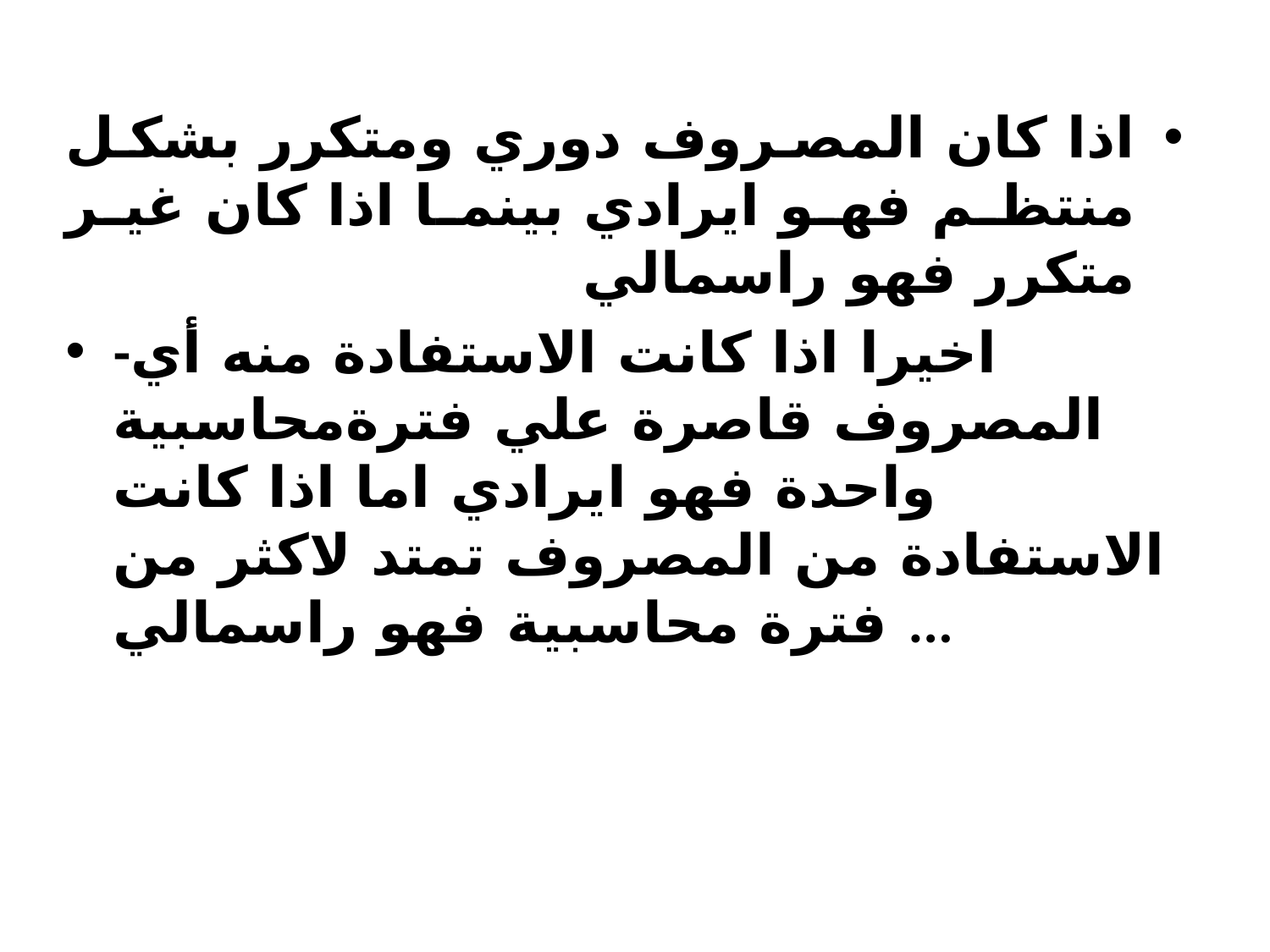

اذا كان المصروف دوري ومتكرر بشكل منتظم فهو ايرادي بينما اذا كان غير متكرر فهو راسمالي
-اخيرا اذا كانت الاستفادة منه أي المصروف قاصرة علي فترةمحاسبية واحدة فهو ايرادي اما اذا كانت الاستفادة من المصروف تمتد لاكثر من فترة محاسبية فهو راسمالي ...